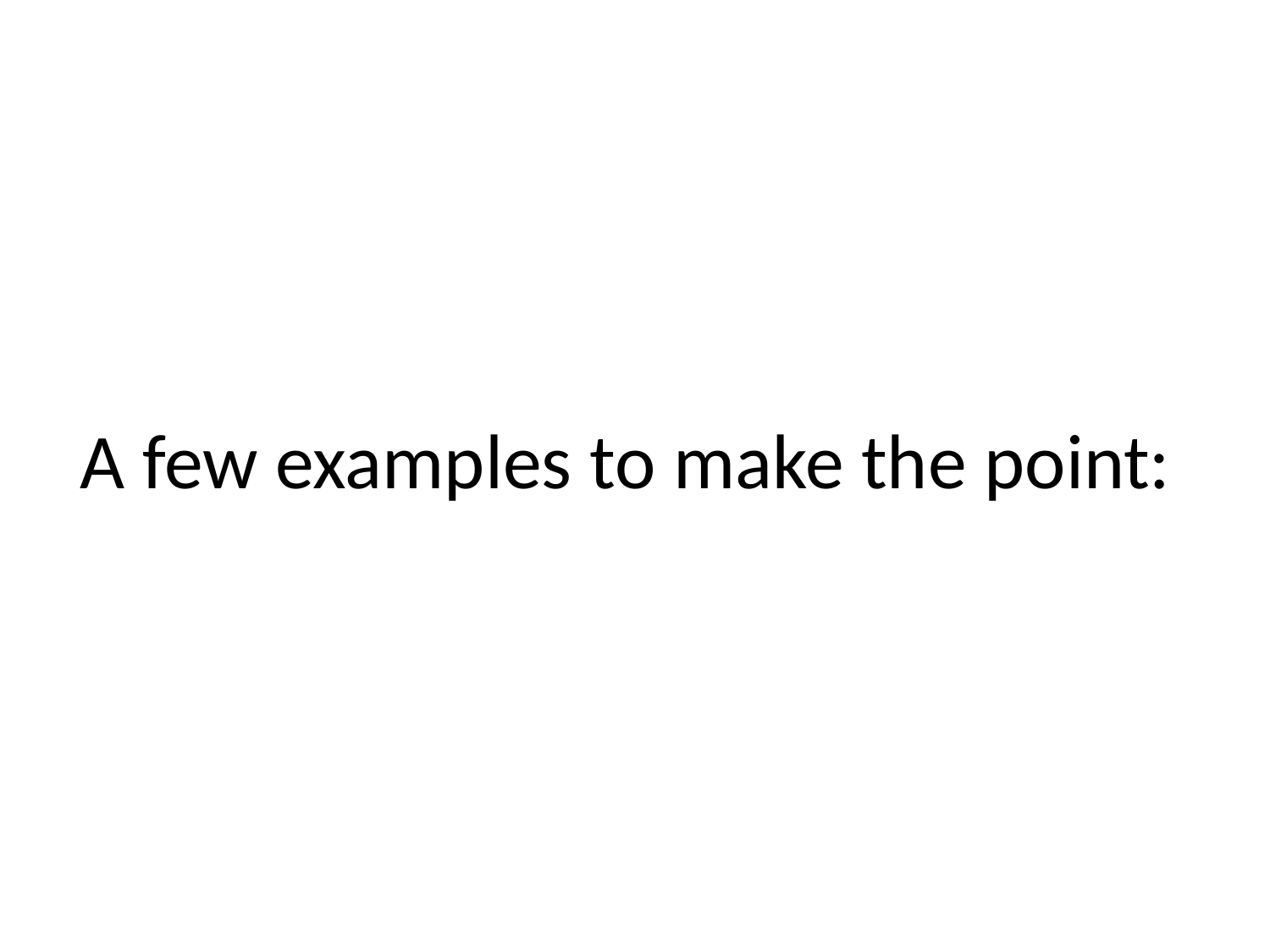

# A few examples to make the point: